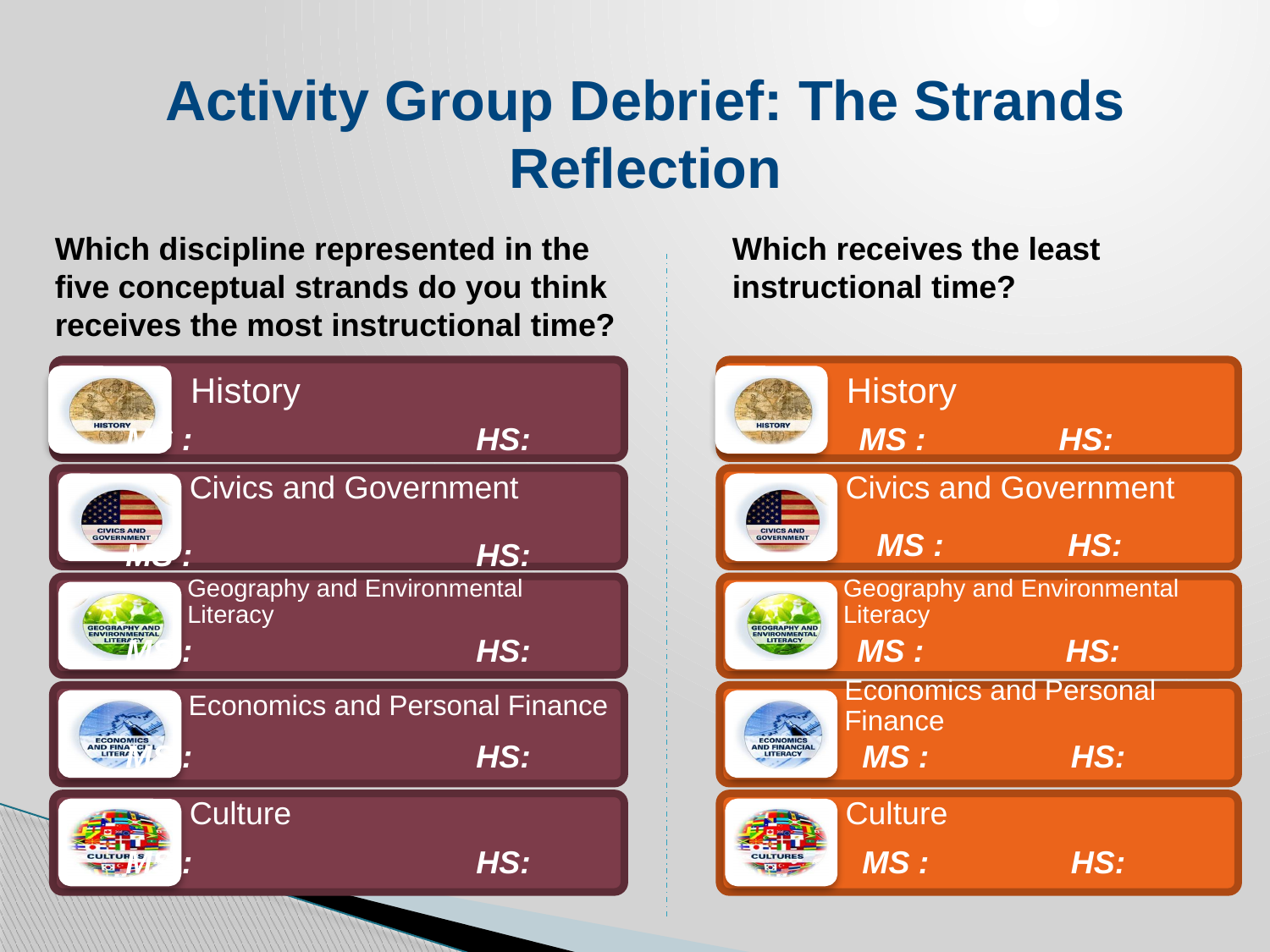

Activity Group Debrief: The Strands Reflection
Which discipline represented in the five conceptual strands do you think receives the most instructional time?
Which receives the least instructional time?
History

Civics and Government

Geography and Environmental Literacy

Economics and Personal Finance

Culture

History

Civics and Government

Geography and Environmental Literacy

Economics and Personal Finance

Culture

MS :                                HS:
MS :               HS:

MS :              HS:
MS :                                HS:
MS :                                HS:
MS :                HS:
MS :                                HS:
MS :                HS:
MS :                                HS:
MS :                HS:
8/16/2011  •  page 7